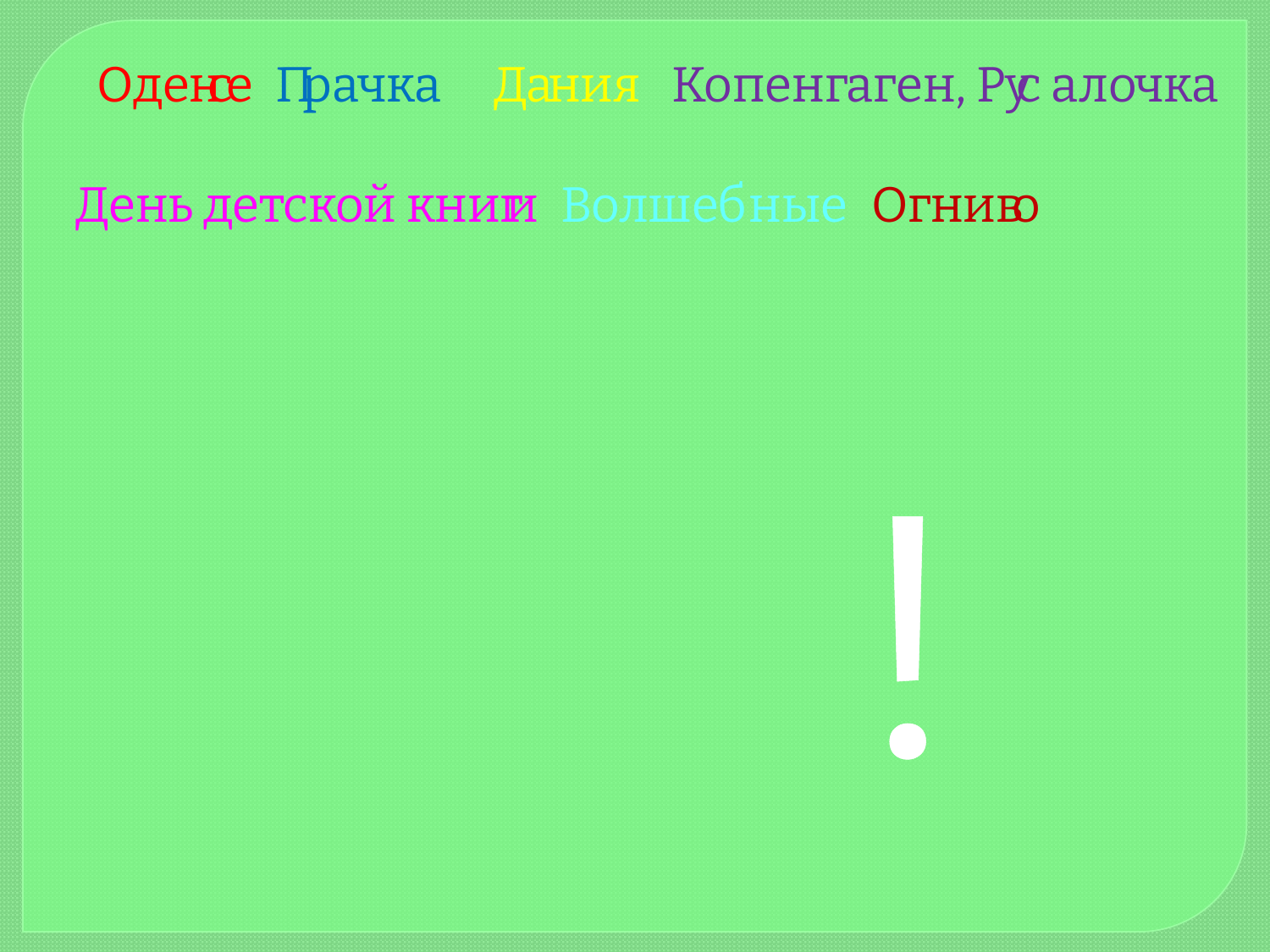

Оден
с
е
П
рачка
Д  ния
а
Копенгаген, Ру  алочка
с
День детской книг
и
Волше   ные
б
Огнив

о
!